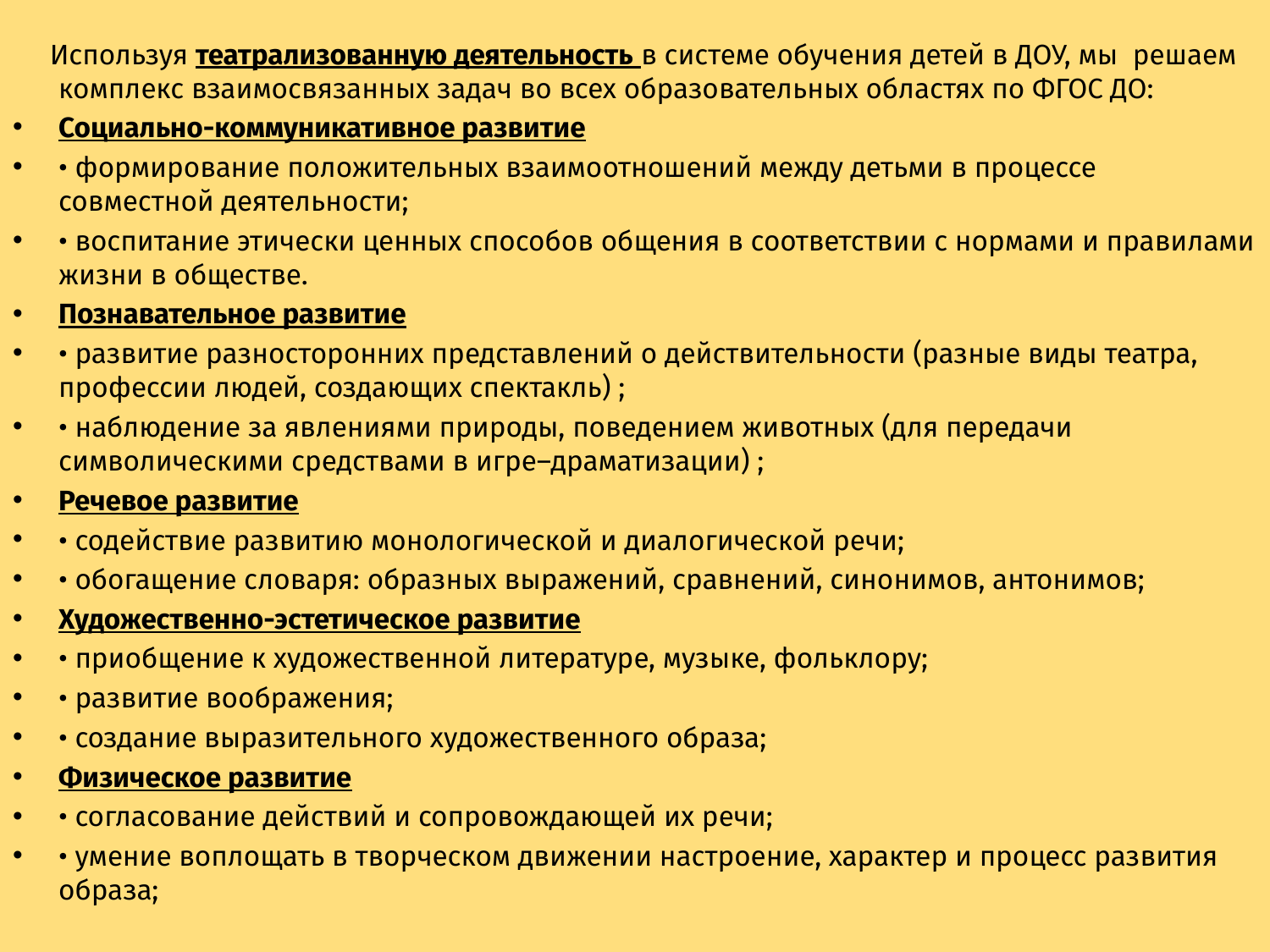

Используя театрализованную деятельность в системе обучения детей в ДОУ, мы  решаем комплекс взаимосвязанных задач во всех образовательных областях по ФГОС ДО:
Социально-коммуникативное развитие
• формирование положительных взаимоотношений между детьми в процессе совместной деятельности;
• воспитание этически ценных способов общения в соответствии с нормами и правилами жизни в обществе.
Познавательное развитие
• развитие разносторонних представлений о действительности (разные виды театра, профессии людей, создающих спектакль) ;
• наблюдение за явлениями природы, поведением животных (для передачи символическими средствами в игре–драматизации) ;
Речевое развитие
• содействие развитию монологической и диалогической речи;
• обогащение словаря: образных выражений, сравнений, синонимов, антонимов;
Художественно-эстетическое развитие
• приобщение к художественной литературе, музыке, фольклору;
• развитие воображения;
• создание выразительного художественного образа;
Физическое развитие
• согласование действий и сопровождающей их речи;
• умение воплощать в творческом движении настроение, характер и процесс развития образа;

#